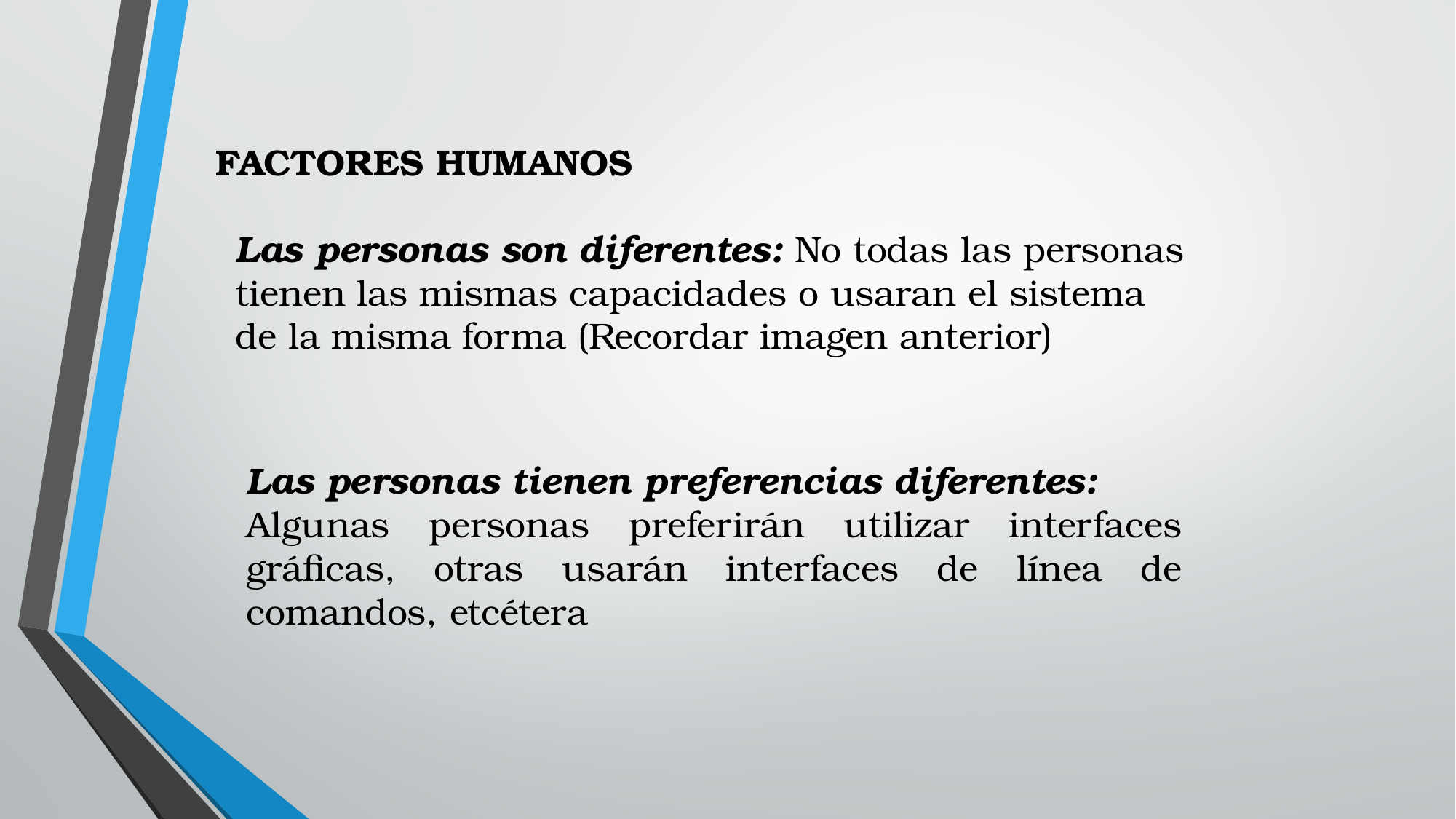

FACTORES HUMANOS
Las personas son diferentes: No todas las personas tienen las mismas capacidades o usaran el sistema de la misma forma (Recordar imagen anterior)
Las personas tienen preferencias diferentes:
Algunas personas preferirán utilizar interfaces gráficas, otras usarán interfaces de línea de comandos, etcétera